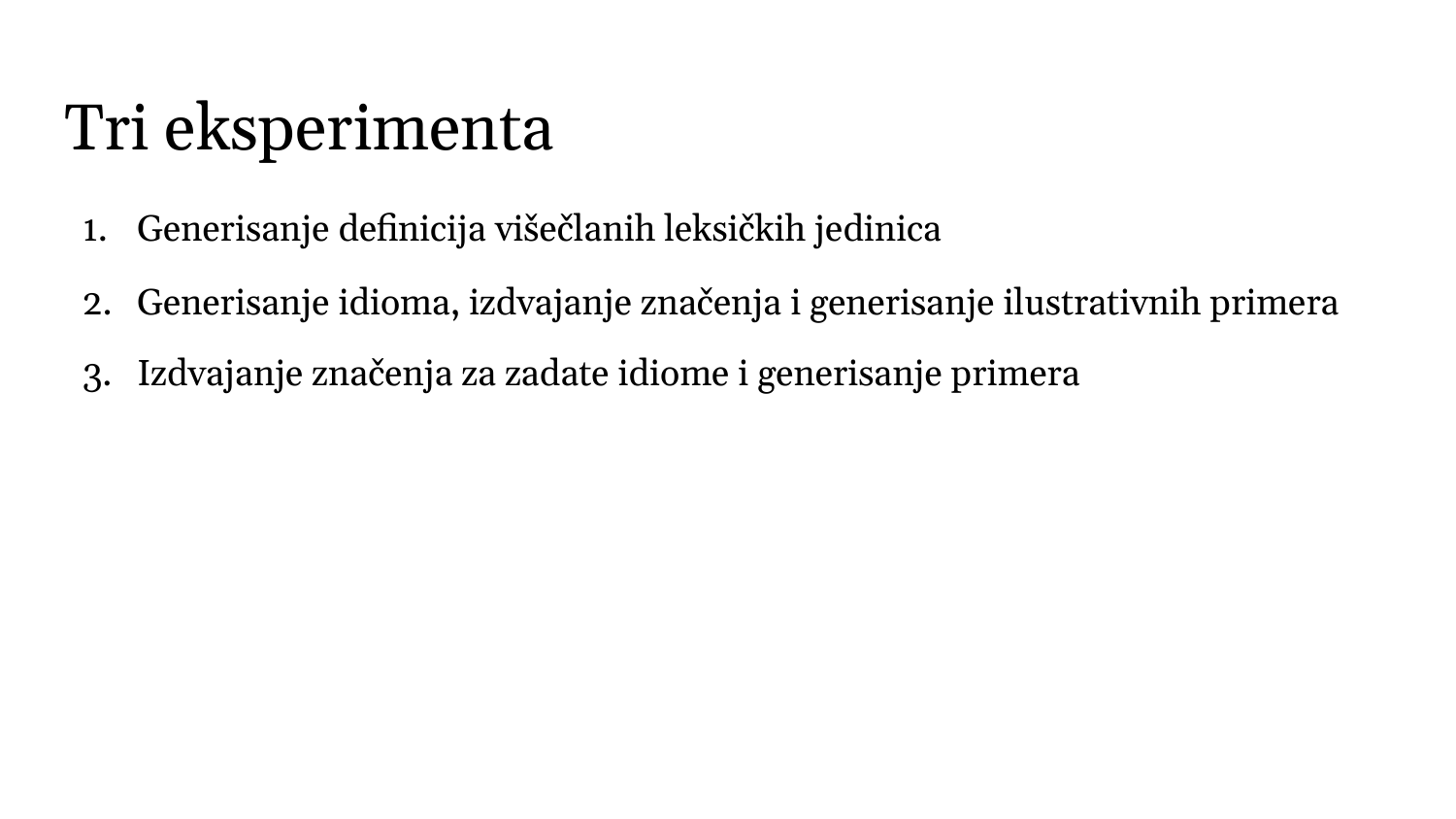

# Tri eksperimenta
Generisanje definicija višečlanih leksičkih jedinica
Generisanje idioma, izdvajanje značenja i generisanje ilustrativnih primera
Izdvajanje značenja za zadate idiome i generisanje primera